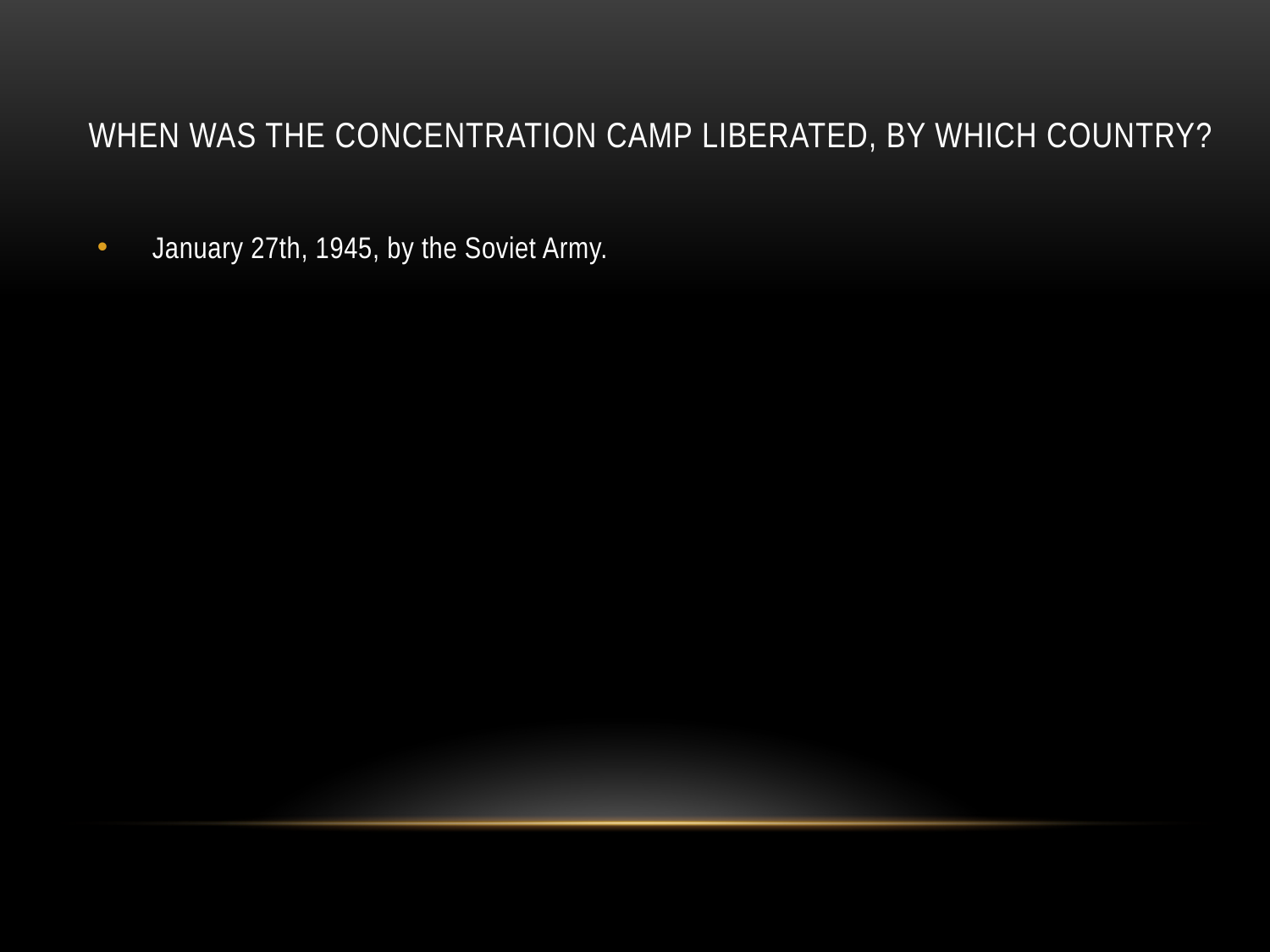

# When was the concentration camp liberated, by which country?
 January 27th, 1945, by the Soviet Army.